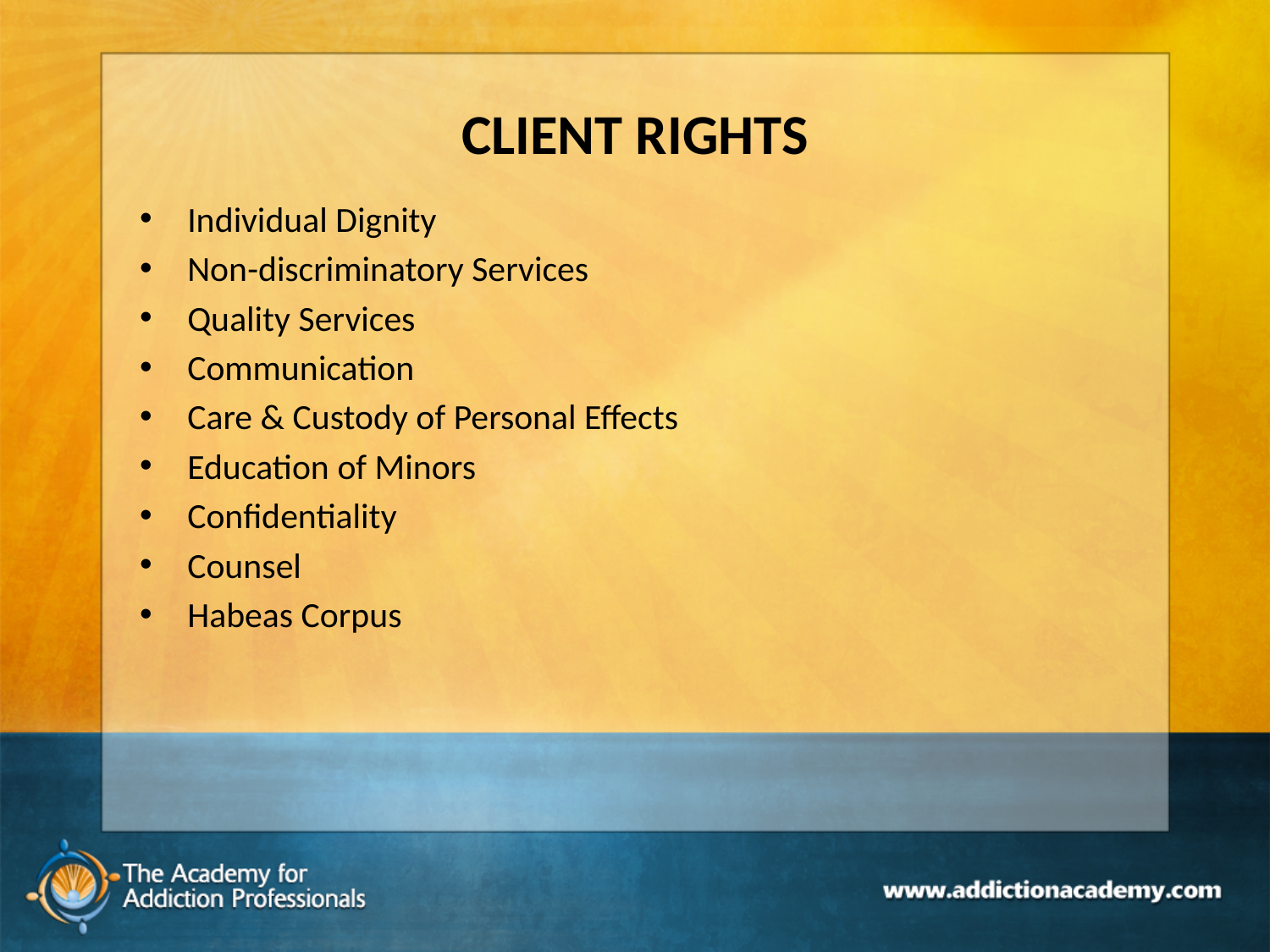

# CLIENT RIGHTS
Individual Dignity
Non-discriminatory Services
Quality Services
Communication
Care & Custody of Personal Effects
Education of Minors
Confidentiality
Counsel
Habeas Corpus
153